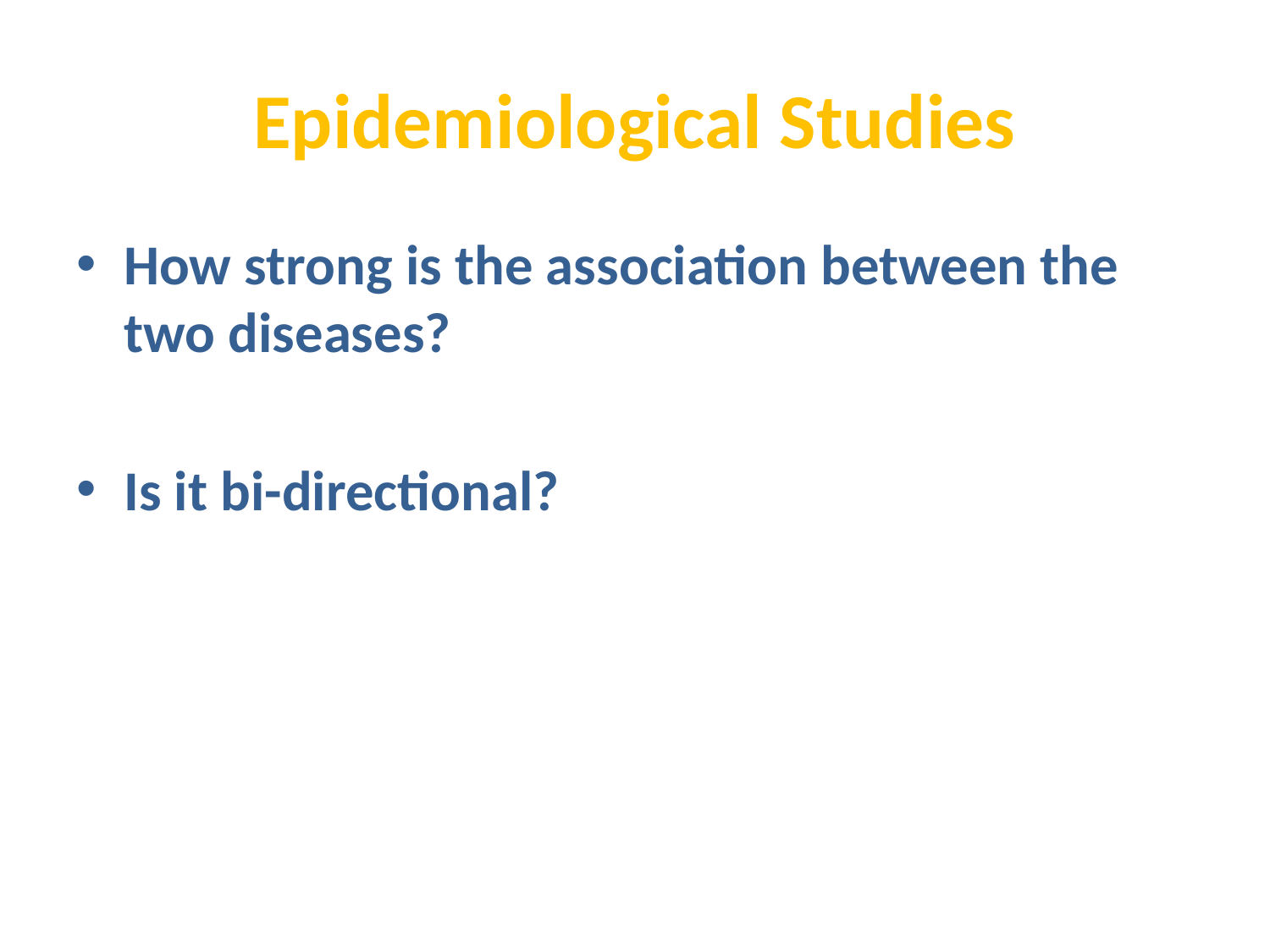

# Epidemiological Studies
How strong is the association between the two diseases?

Is it bi-directional?